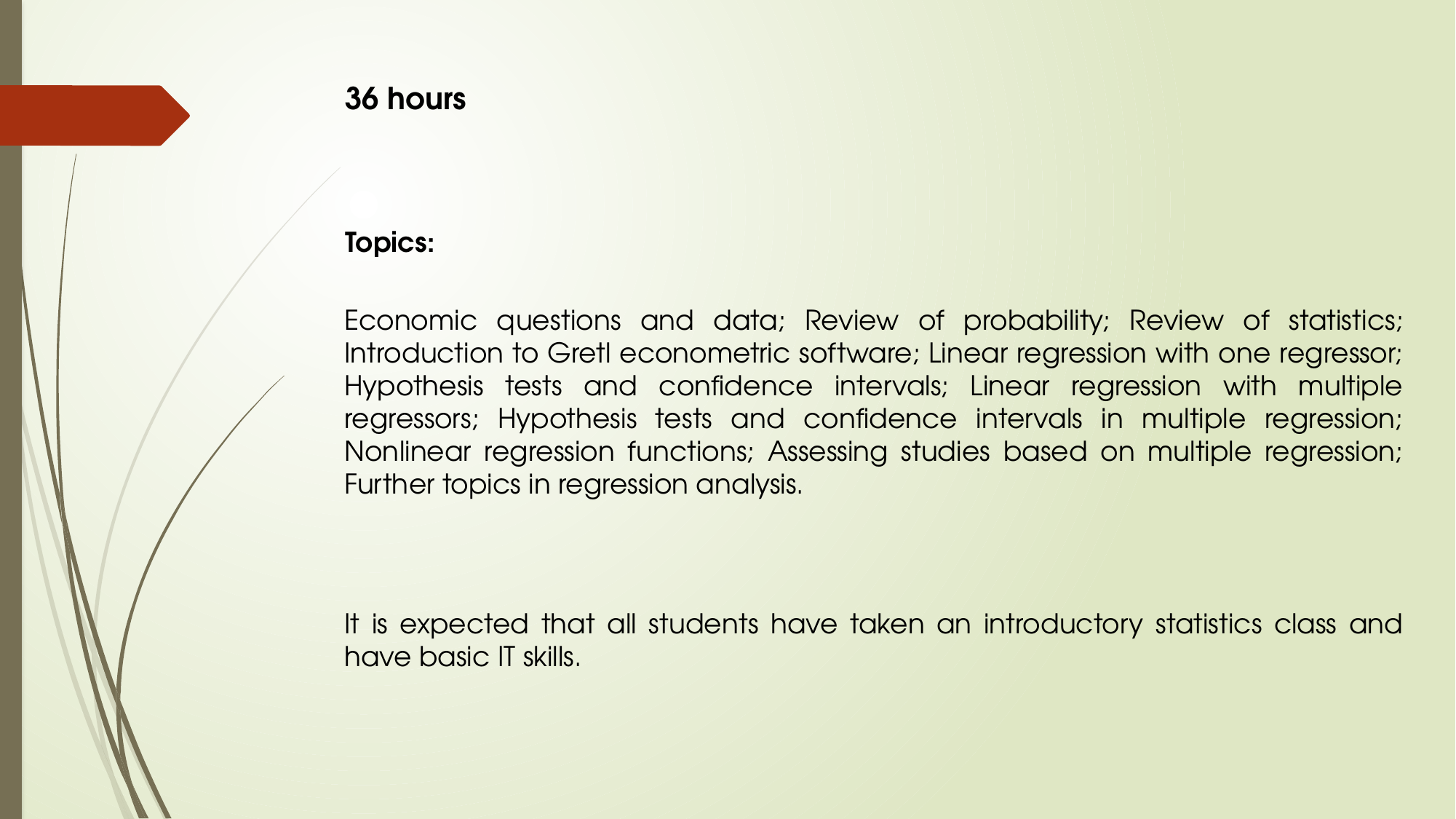

36 hours
Topics:
Economic questions and data; Review of probability; Review of statistics; Introduction to Gretl econometric software; Linear regression with one regressor; Hypothesis tests and confidence intervals; Linear regression with multiple regressors; Hypothesis tests and confidence intervals in multiple regression; Nonlinear regression functions; Assessing studies based on multiple regression; Further topics in regression analysis.
It is expected that all students have taken an introductory statistics class and have basic IT skills.